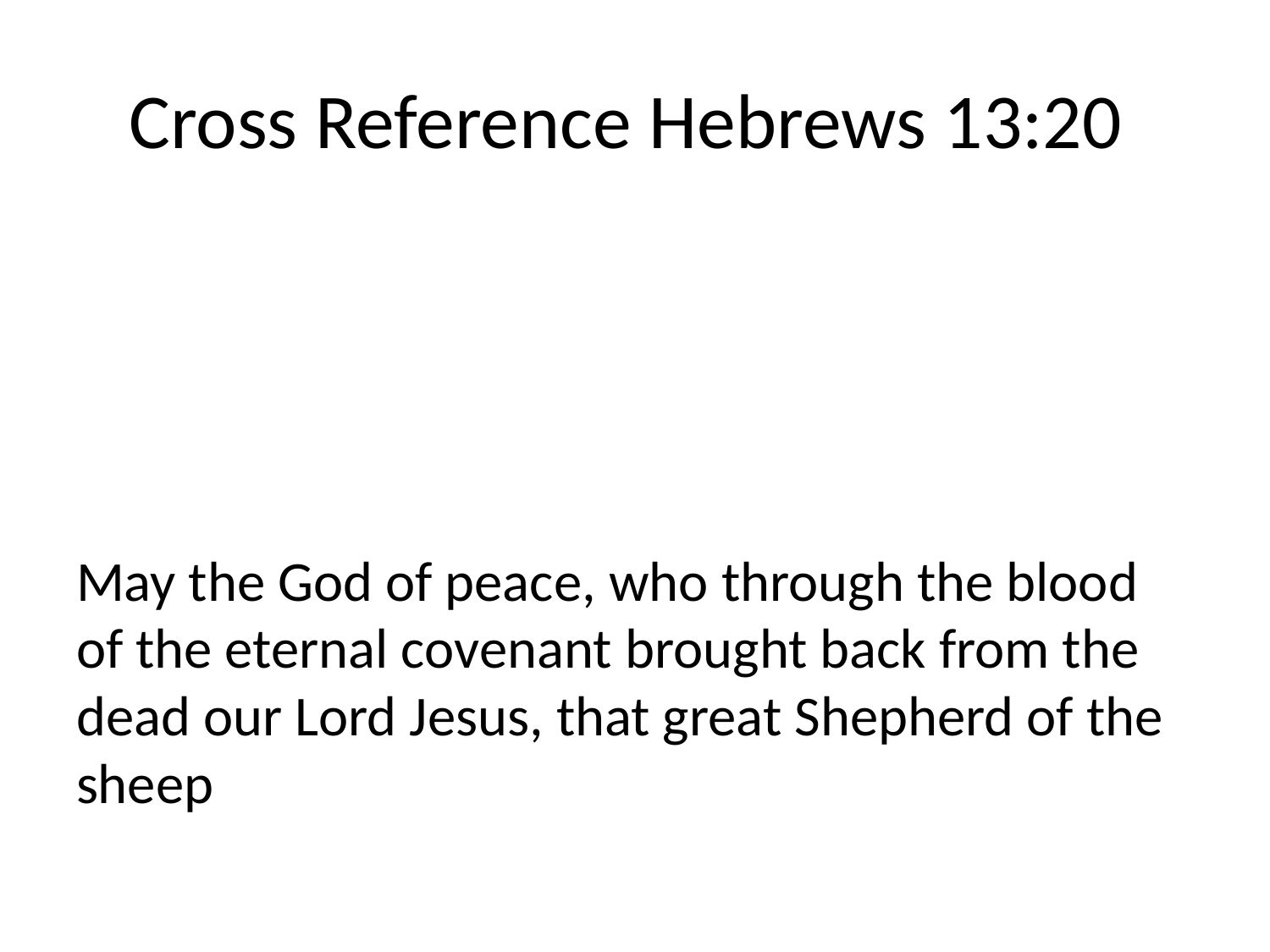

# Cross Reference Hebrews 13:20

May the God of peace, who through the blood of the eternal covenant brought back from the dead our Lord Jesus, that great Shepherd of the sheep